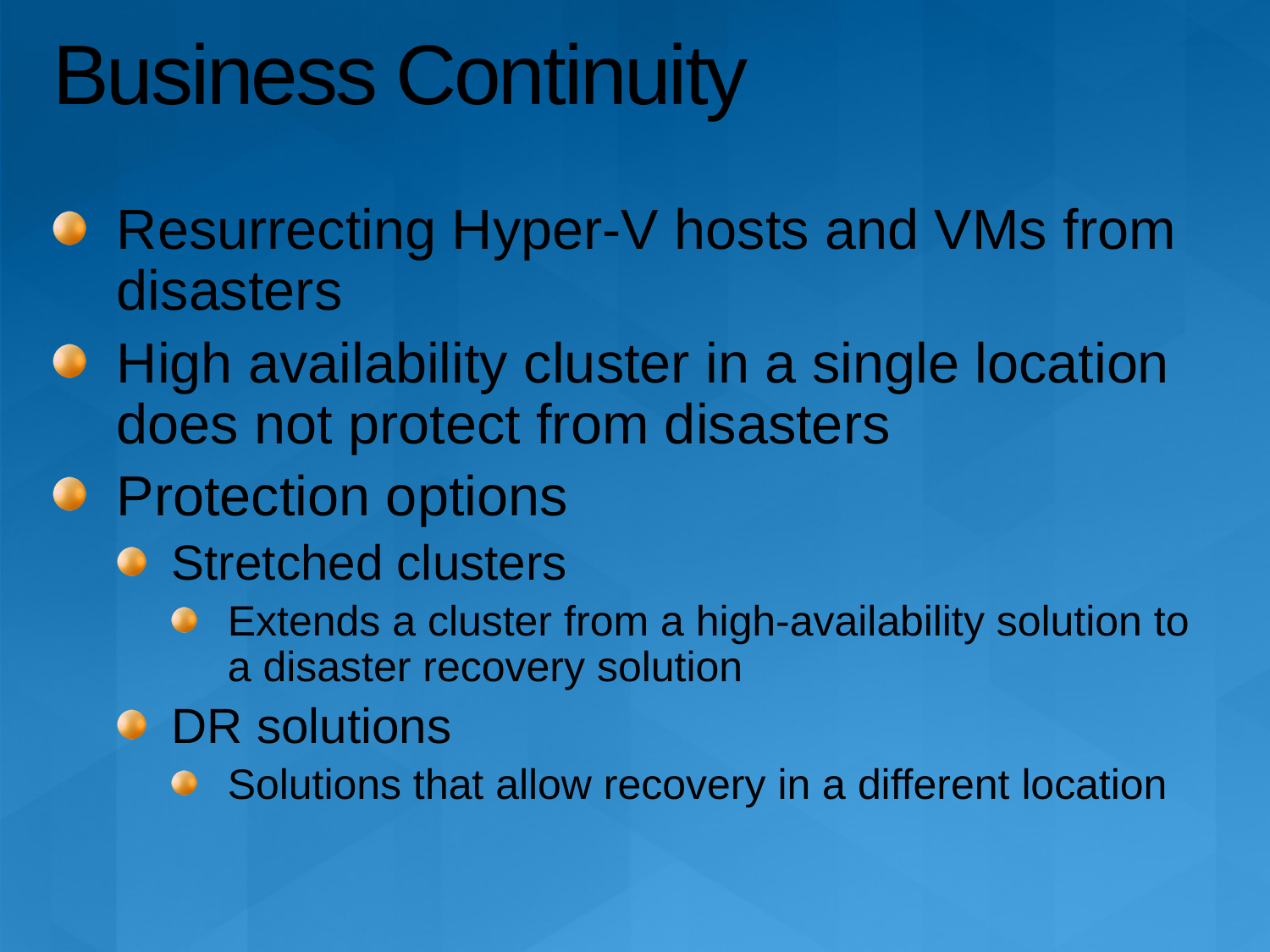

# Business Continuity
Resurrecting Hyper-V hosts and VMs from disasters
High availability cluster in a single location does not protect from disasters
Protection options
Stretched clusters
Extends a cluster from a high-availability solution to a disaster recovery solution
DR solutions
Solutions that allow recovery in a different location